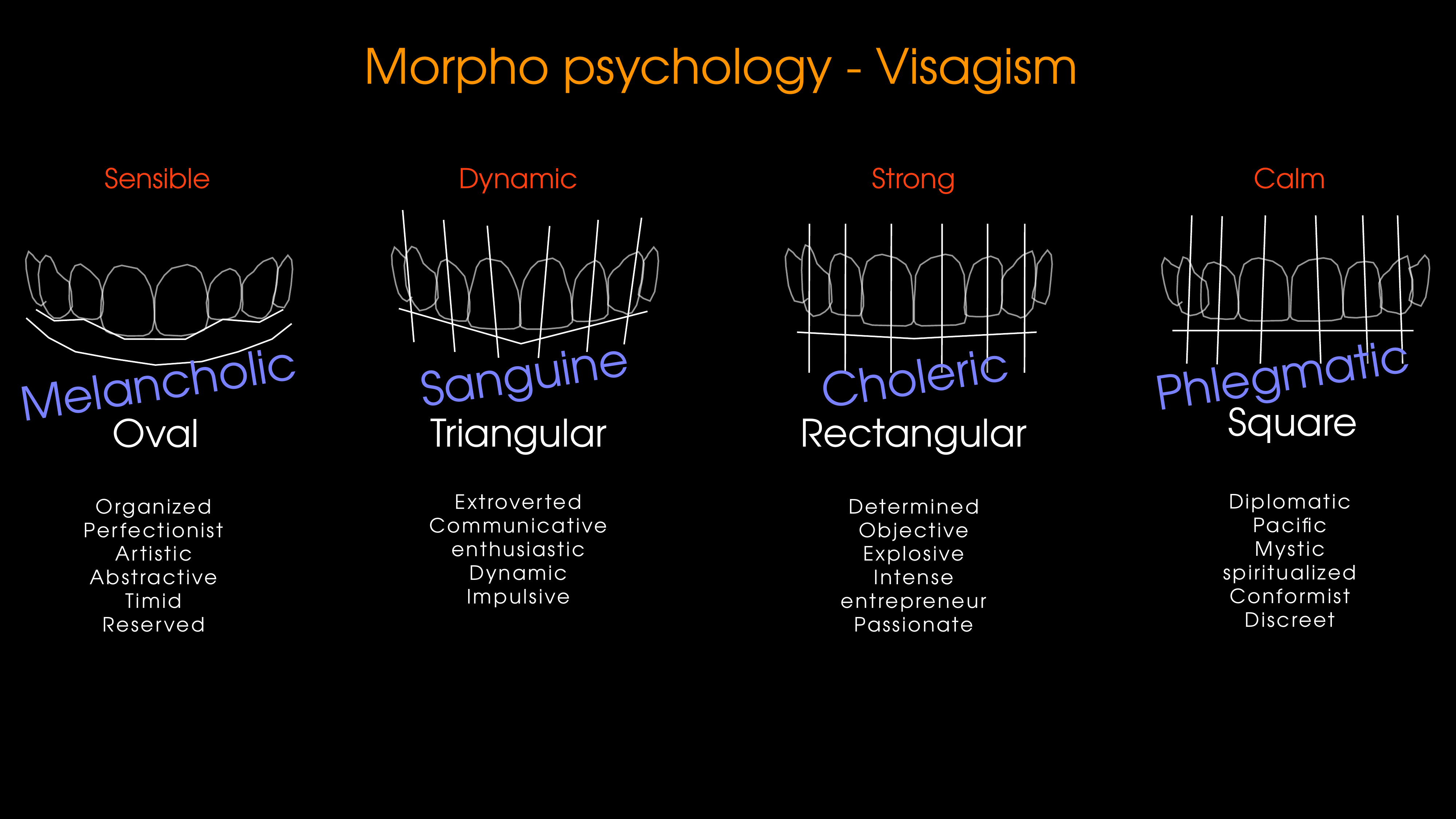

Morpho psychology - Visagism
Sensible
Dynamic
Strong
Calm

Sanguine
Phlegmatic
Choleric
Melancholic
Square
Triangular
Rectangular
Oval
Diplomatic
Pacific
Mystic
spiritualized
Conformist
Discreet
Extroverted
Communicative
enthusiastic
Dynamic
Impulsive
Organized
Perfectionist
Artistic
Abstractive
Timid
Reserved
Determined
Objective
Explosive
Intense
entrepreneur
Passionate